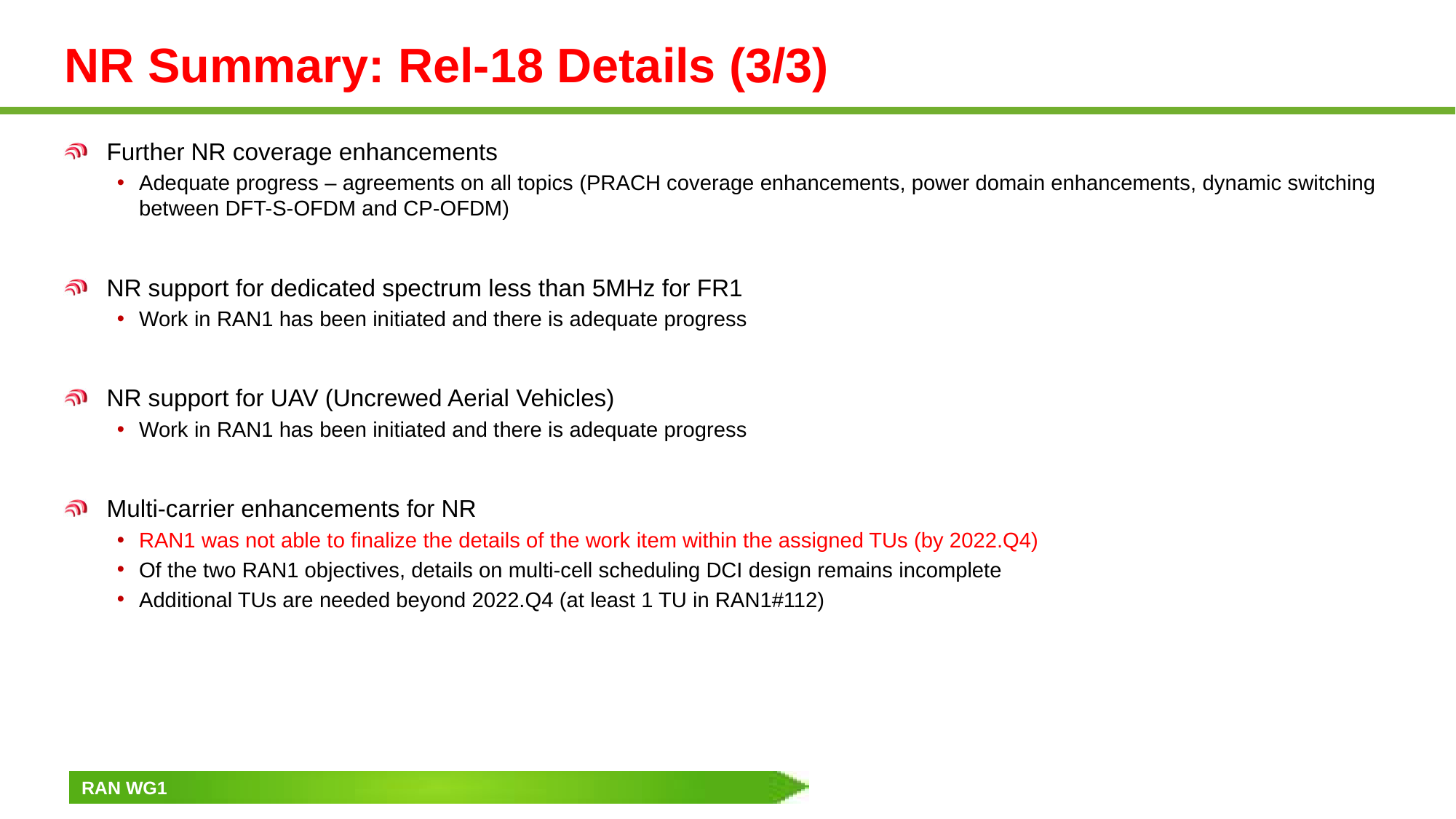

# NR Summary: Rel-18 Details (3/3)
Further NR coverage enhancements
Adequate progress – agreements on all topics (PRACH coverage enhancements, power domain enhancements, dynamic switching between DFT-S-OFDM and CP-OFDM)

NR support for dedicated spectrum less than 5MHz for FR1
Work in RAN1 has been initiated and there is adequate progress

NR support for UAV (Uncrewed Aerial Vehicles)
Work in RAN1 has been initiated and there is adequate progress

Multi-carrier enhancements for NR
RAN1 was not able to finalize the details of the work item within the assigned TUs (by 2022.Q4)
Of the two RAN1 objectives, details on multi-cell scheduling DCI design remains incomplete
Additional TUs are needed beyond 2022.Q4 (at least 1 TU in RAN1#112)